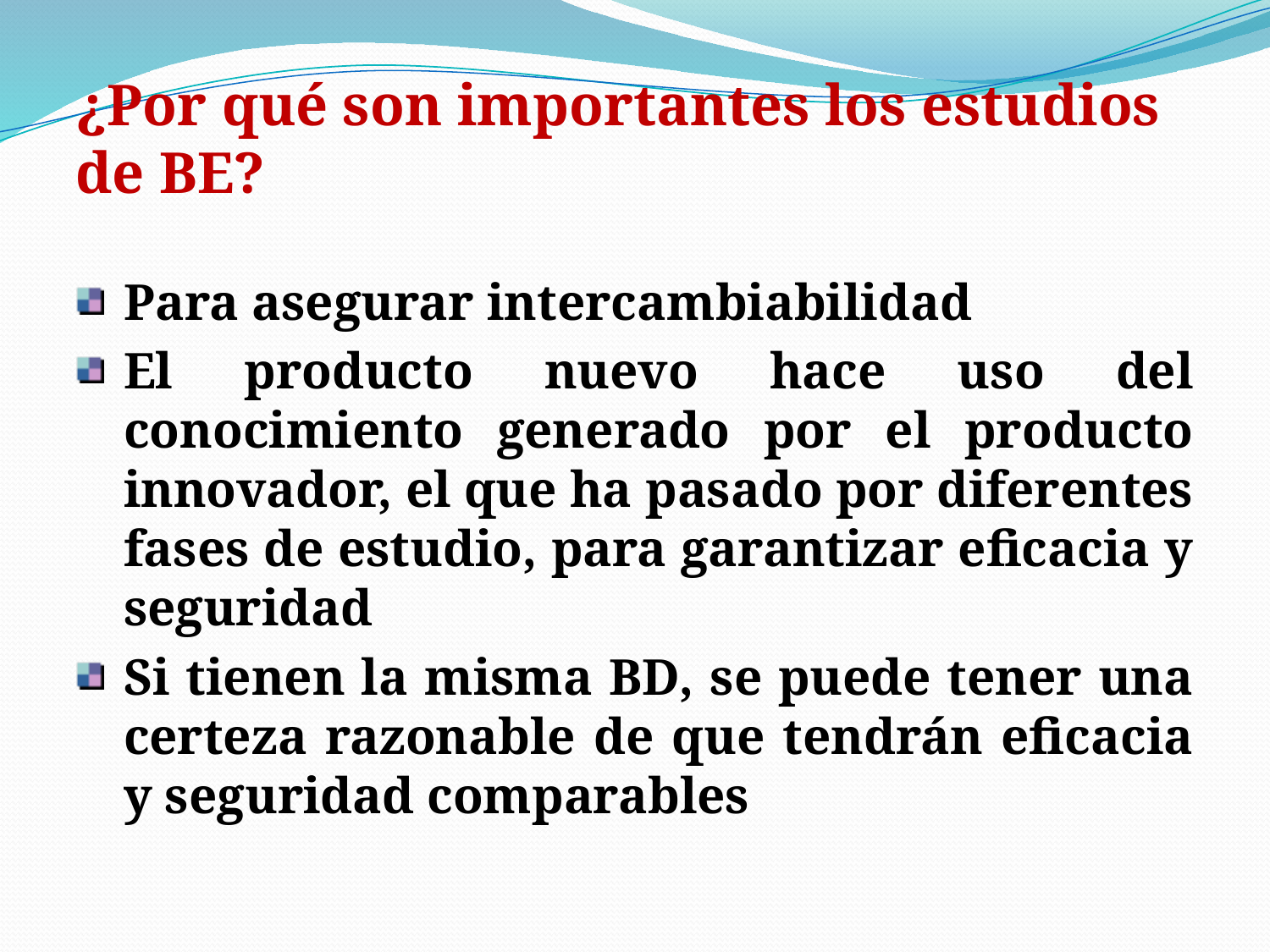

¿Por qué son importantes los estudios de BE?
Para asegurar intercambiabilidad
El producto nuevo hace uso del conocimiento generado por el producto innovador, el que ha pasado por diferentes fases de estudio, para garantizar eficacia y seguridad
Si tienen la misma BD, se puede tener una certeza razonable de que tendrán eficacia y seguridad comparables